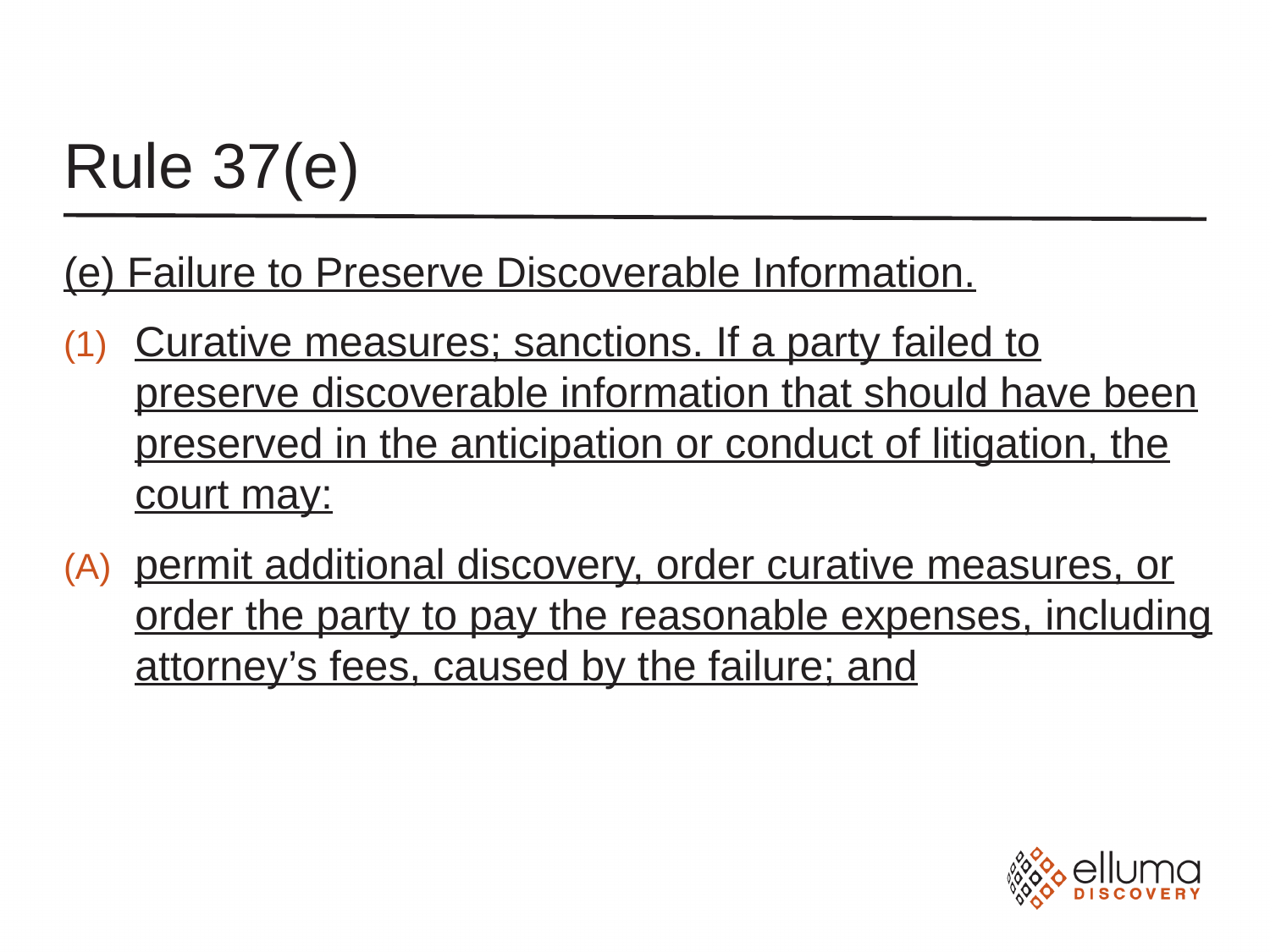

# Rule 37(e)

(e) Failure to Preserve Discoverable Information.
Curative measures; sanctions. If a party failed to preserve discoverable information that should have been preserved in the anticipation or conduct of litigation, the court may:
permit additional discovery, order curative measures, or order the party to pay the reasonable expenses, including attorney’s fees, caused by the failure; and